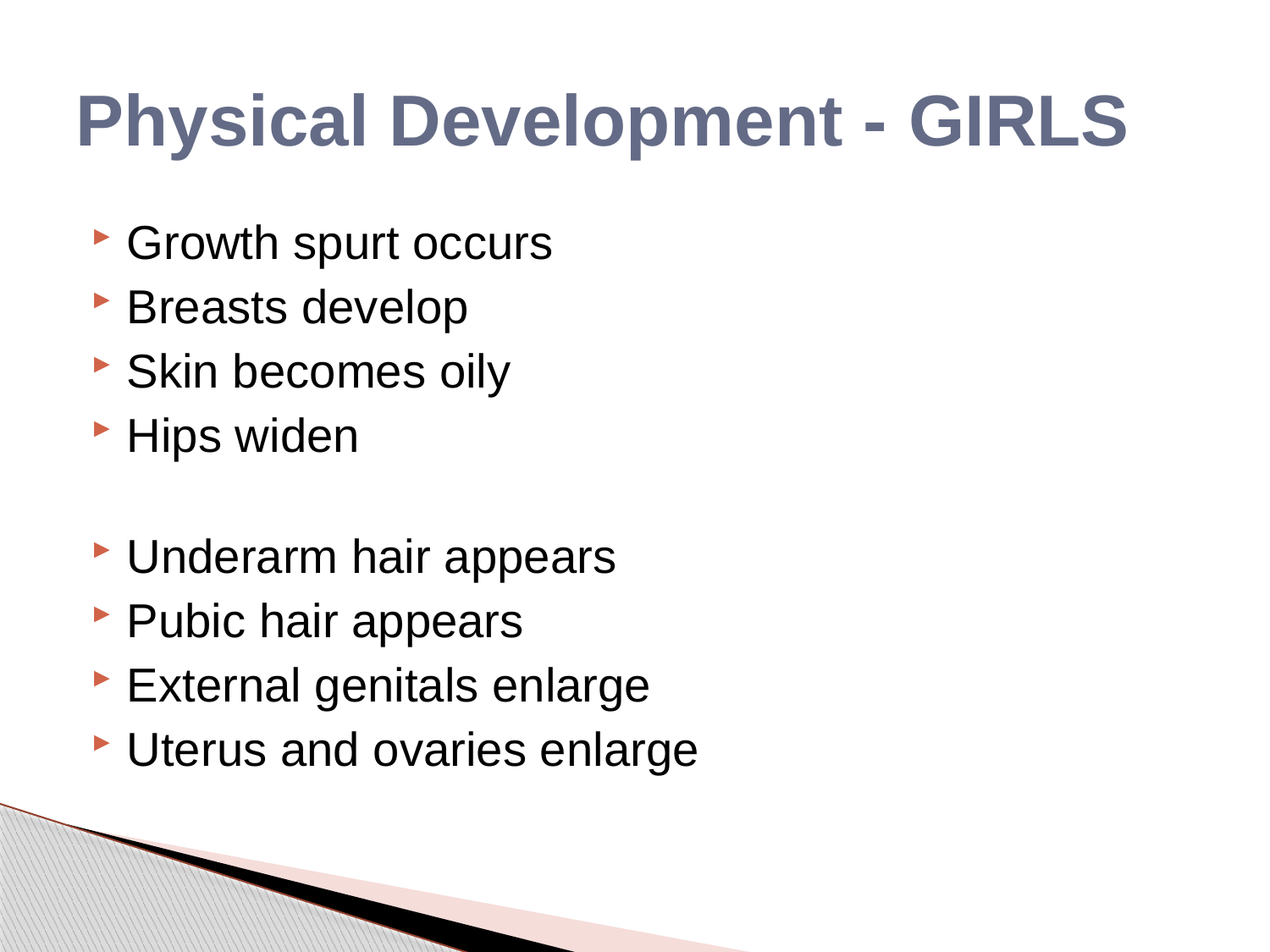

# Physical Development - GIRLS
Growth spurt occurs
Breasts develop
Skin becomes oily
Hips widen
Underarm hair appears
Pubic hair appears
External genitals enlarge
Uterus and ovaries enlarge